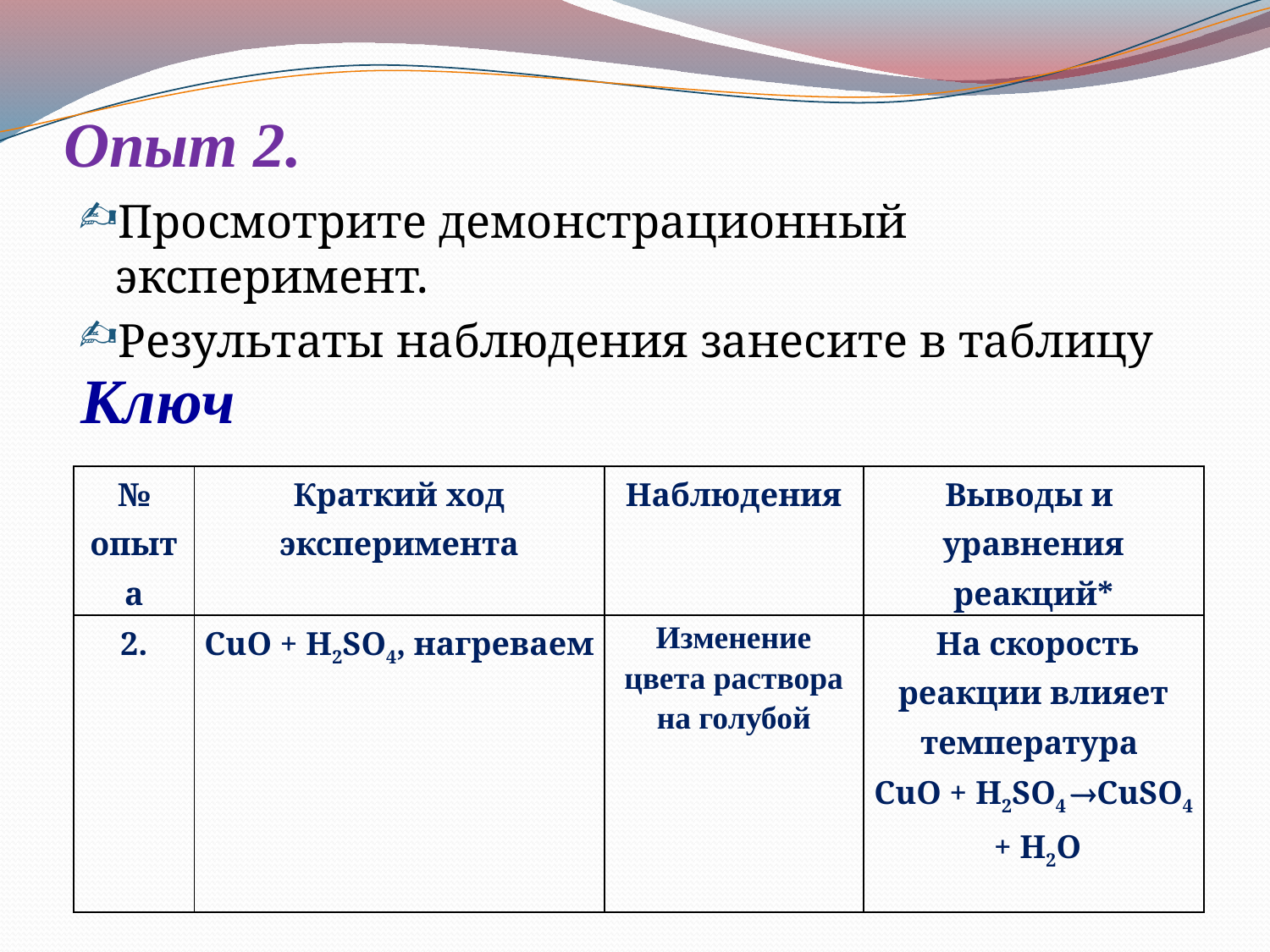

# Опыт 2.
Просмотрите демонстрационный эксперимент.
Результаты наблюдения занесите в таблицу

Ключ
| № опыта | Краткий ход эксперимента | Наблюдения | Выводы и уравнения реакций\* |
| --- | --- | --- | --- |
| 2. | CuO + H2SO4, нагреваем | Изменение цвета раствора на голубой | На скорость реакции влияет температура CuO + H2SO4 →CuSO4 + H2O |